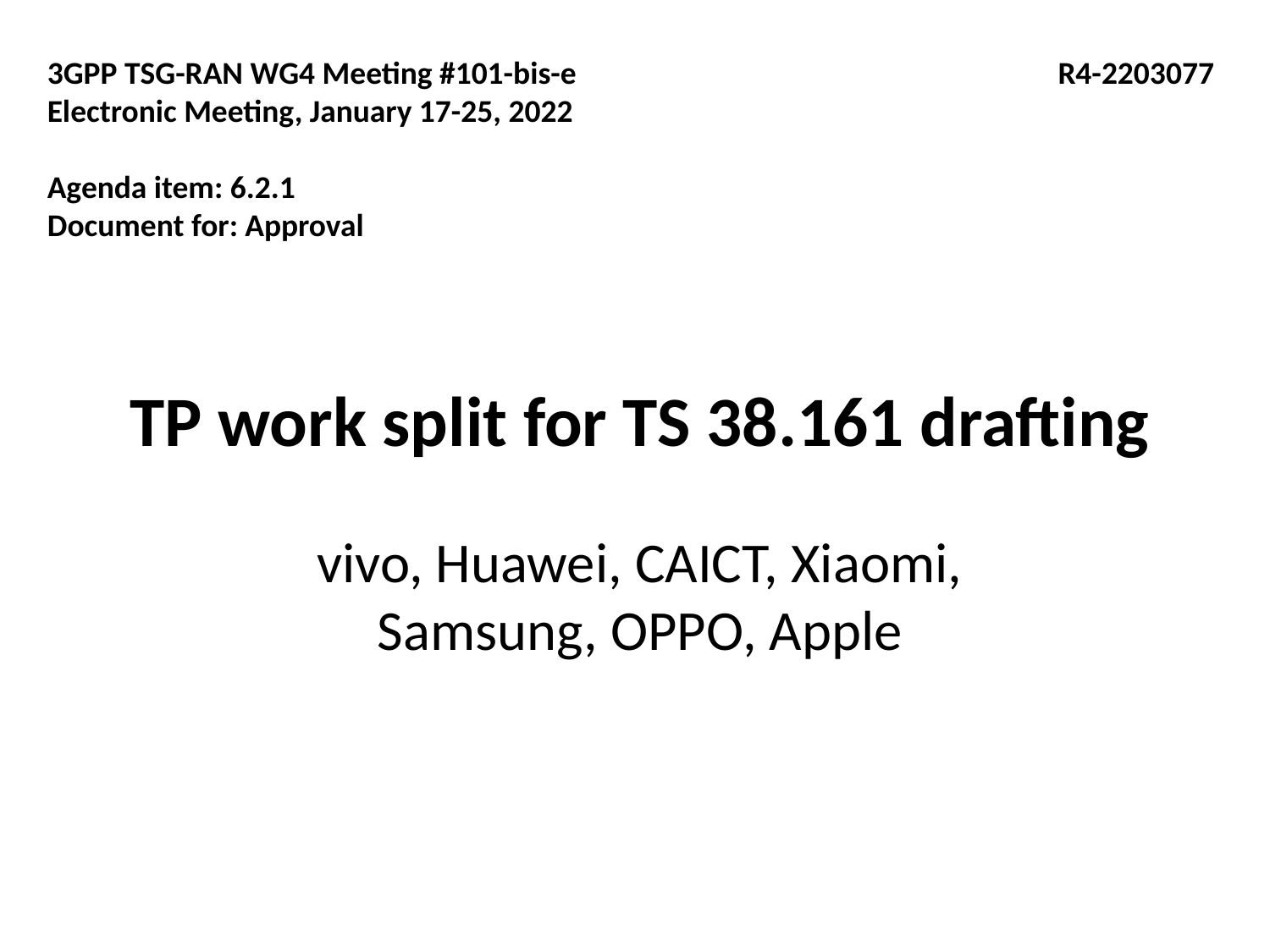

3GPP TSG-RAN WG4 Meeting #101-bis-e                                                                   R4-2203077
Electronic Meeting, January 17-25, 2022

Agenda item: 6.2.1
Document for: Approval

# TP work split for TS 38.161 drafting
vivo, Huawei, CAICT, Xiaomi, Samsung, OPPO, Apple